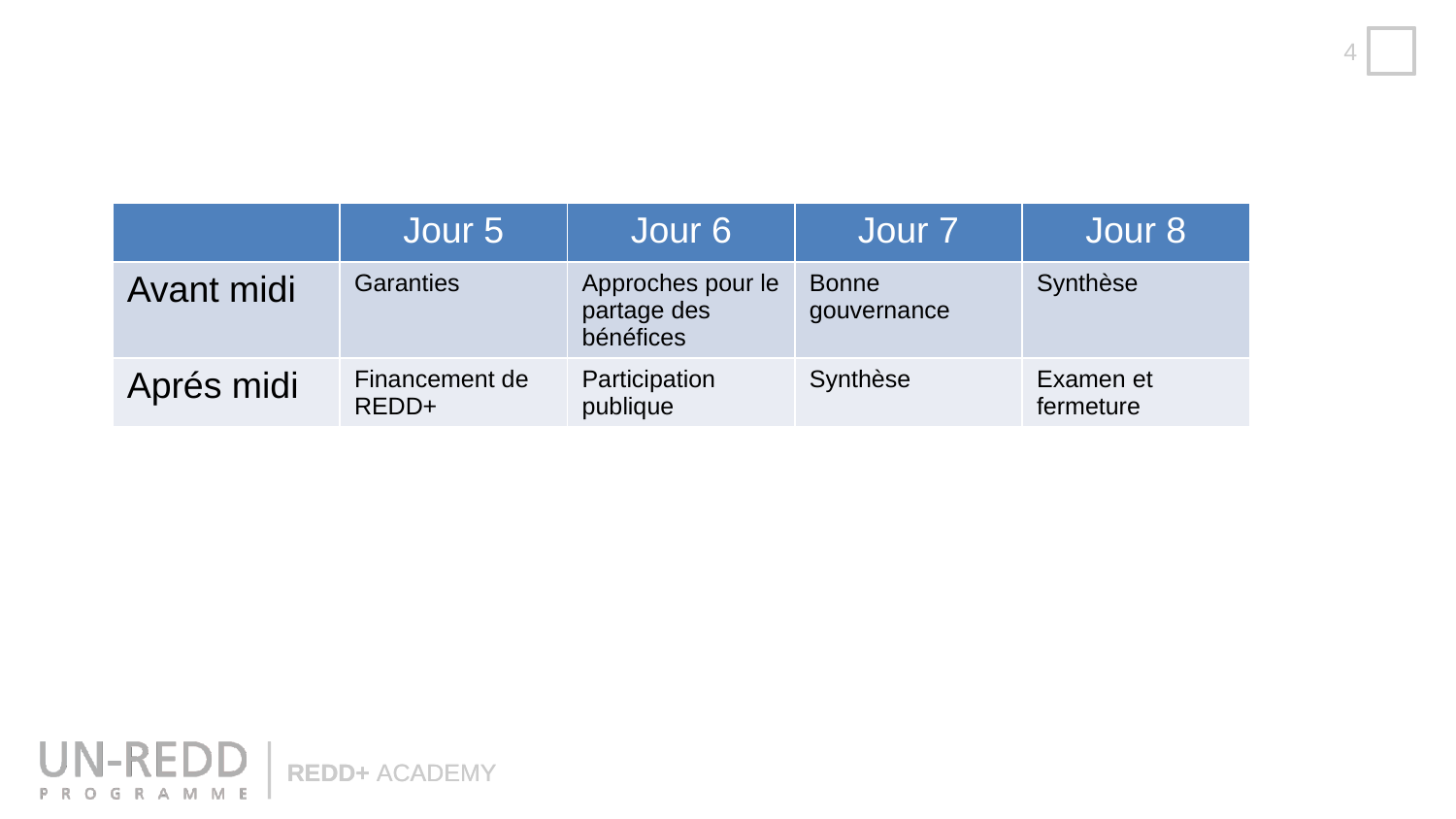

|  | Jour 5 | Jour 6 | Jour 7 | Jour 8 |
| --- | --- | --- | --- | --- |
| Avant midi | Garanties | Approches pour le partage des bénéfices | Bonne gouvernance | Synthèse |
| Aprés midi | Financement de REDD+ | Participation publique | Synthèse | Examen et fermeture |